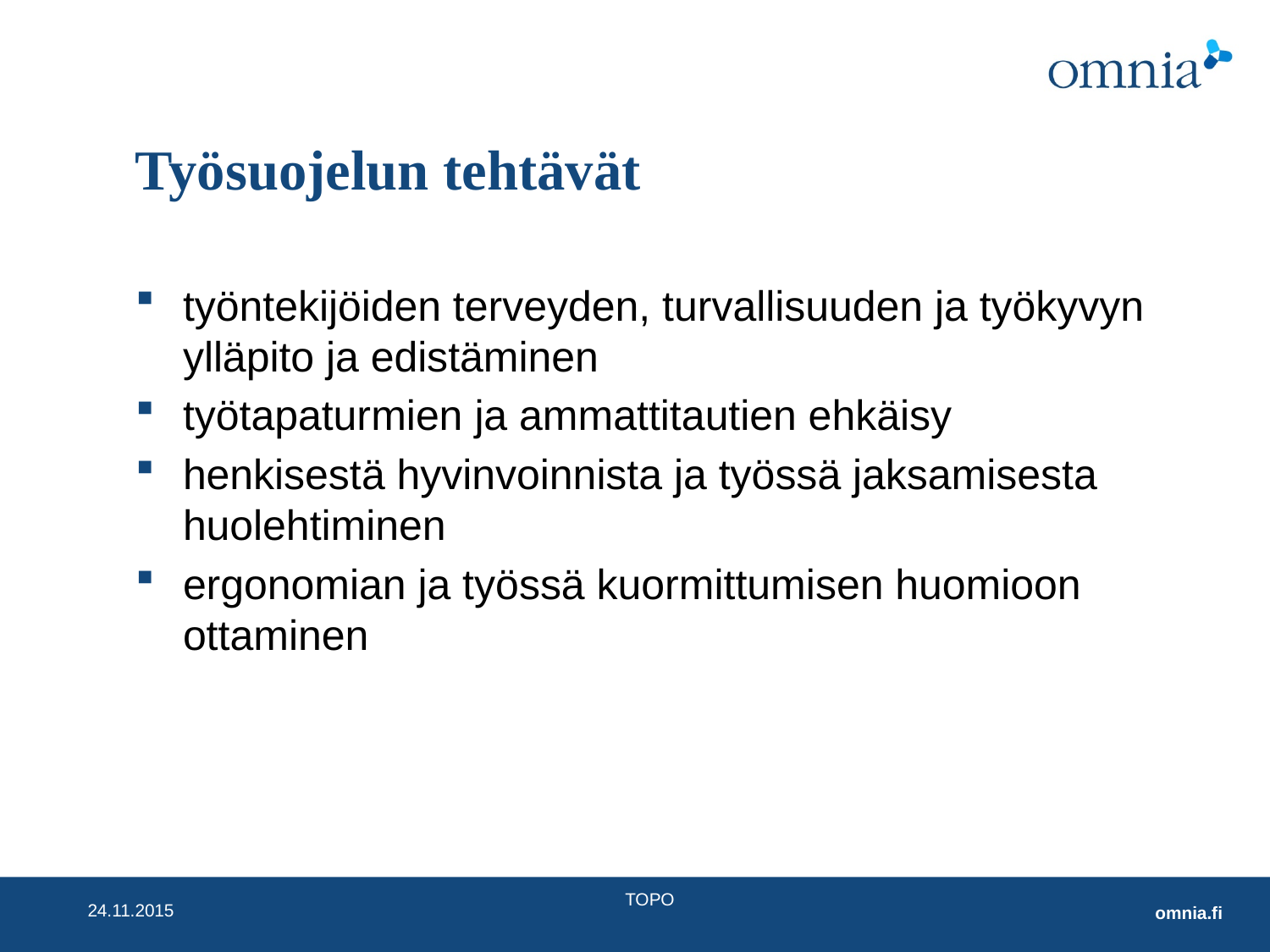

# Työsuojelun tehtävät
työntekijöiden terveyden, turvallisuuden ja työkyvyn ylläpito ja edistäminen
työtapaturmien ja ammattitautien ehkäisy
henkisestä hyvinvoinnista ja työssä jaksamisesta huolehtiminen
ergonomian ja työssä kuormittumisen huomioon ottaminen

24.11.2015
TOPO